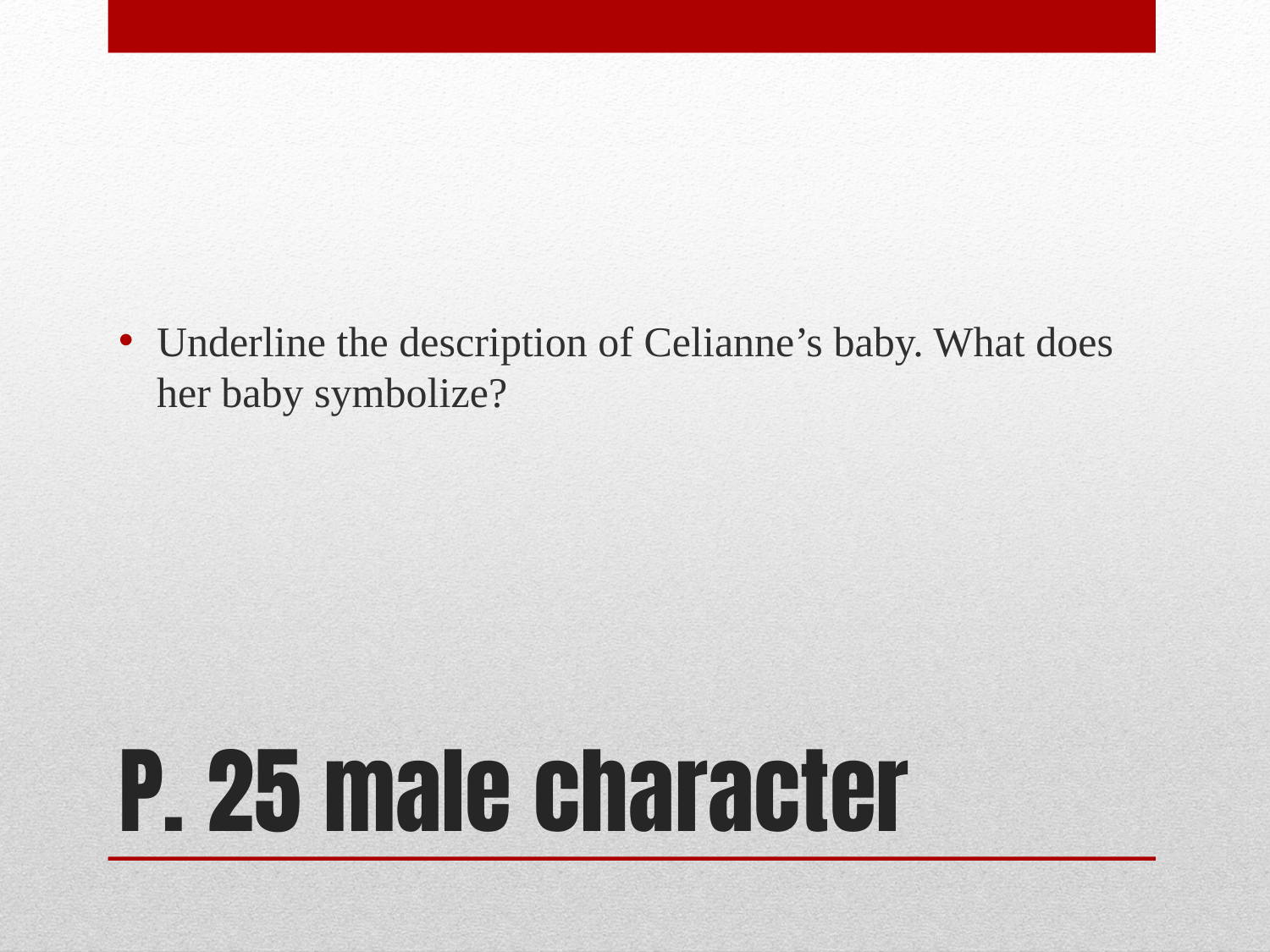

Underline the description of Celianne’s baby. What does her baby symbolize?
# P. 25 male character